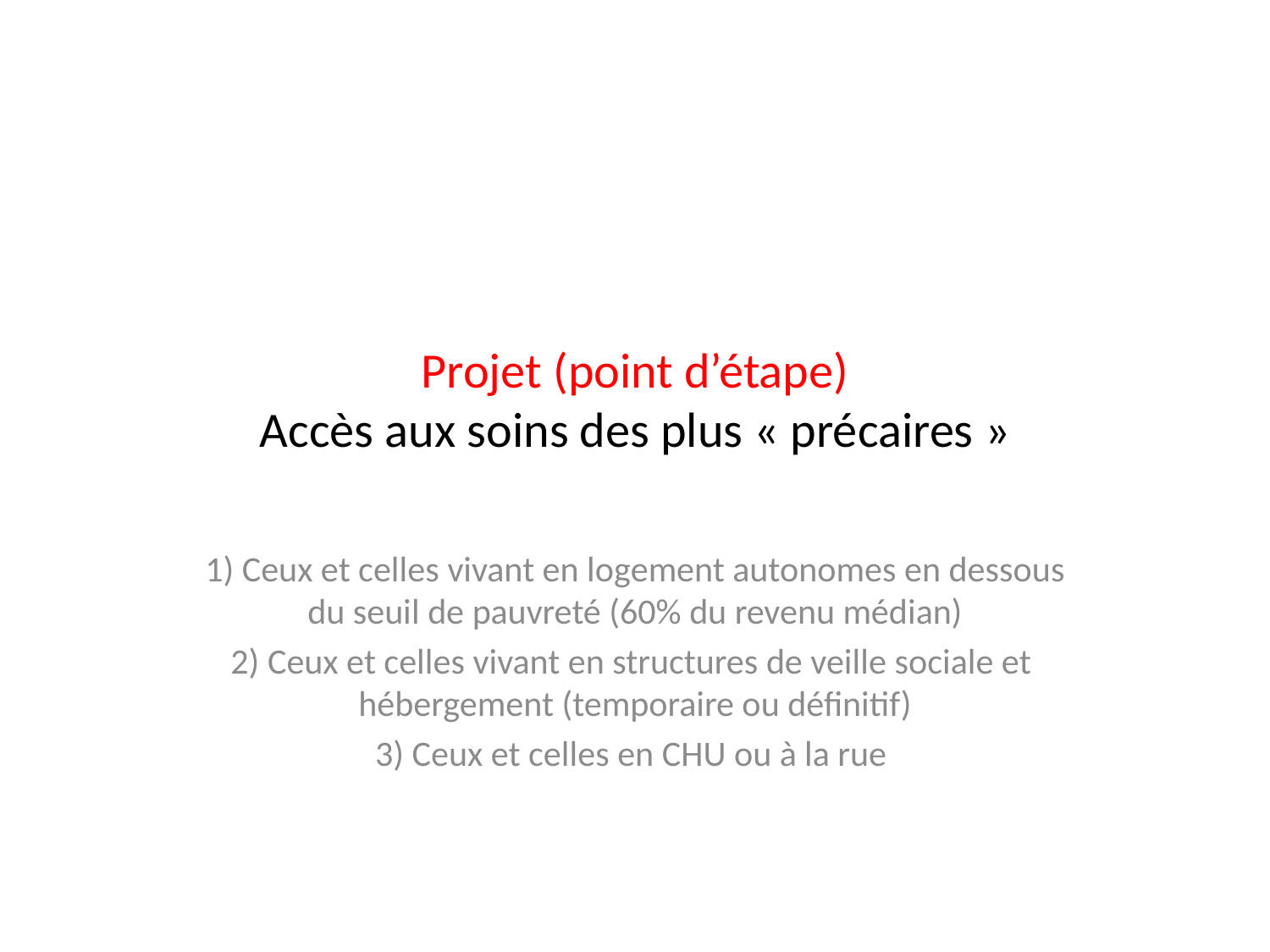

# Projet (point d’étape) Accès aux soins des plus « précaires »
1) Ceux et celles vivant en logement autonomes en dessous du seuil de pauvreté (60% du revenu médian)
2) Ceux et celles vivant en structures de veille sociale et  hébergement (temporaire ou définitif)
3) Ceux et celles en CHU ou à la rue